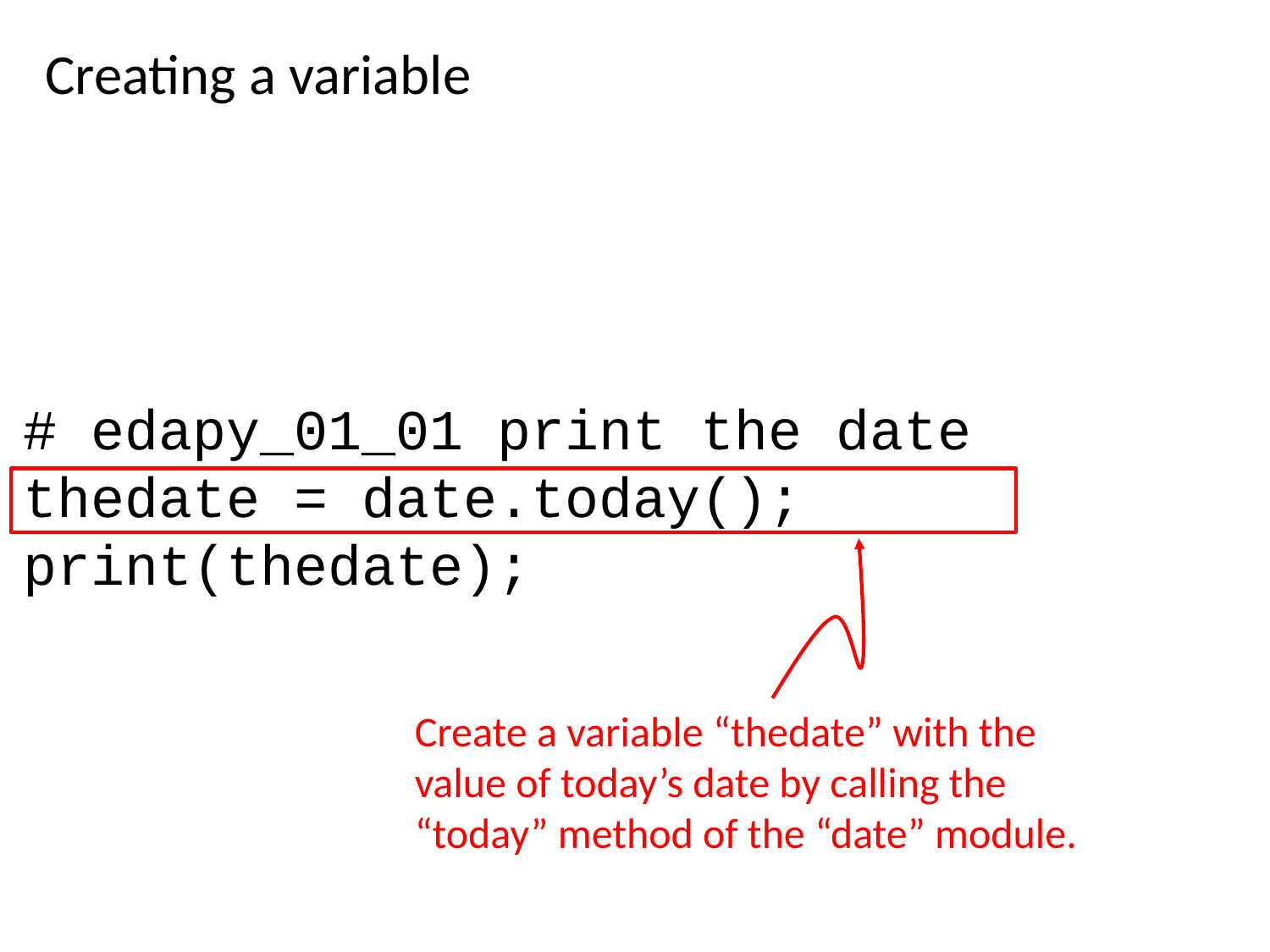

Creating a variable

# edapy_01_01 print the date
thedate = date.today();
print(thedate);

Create a variable “thedate” with the value of today’s date by calling the “today” method of the “date” module.